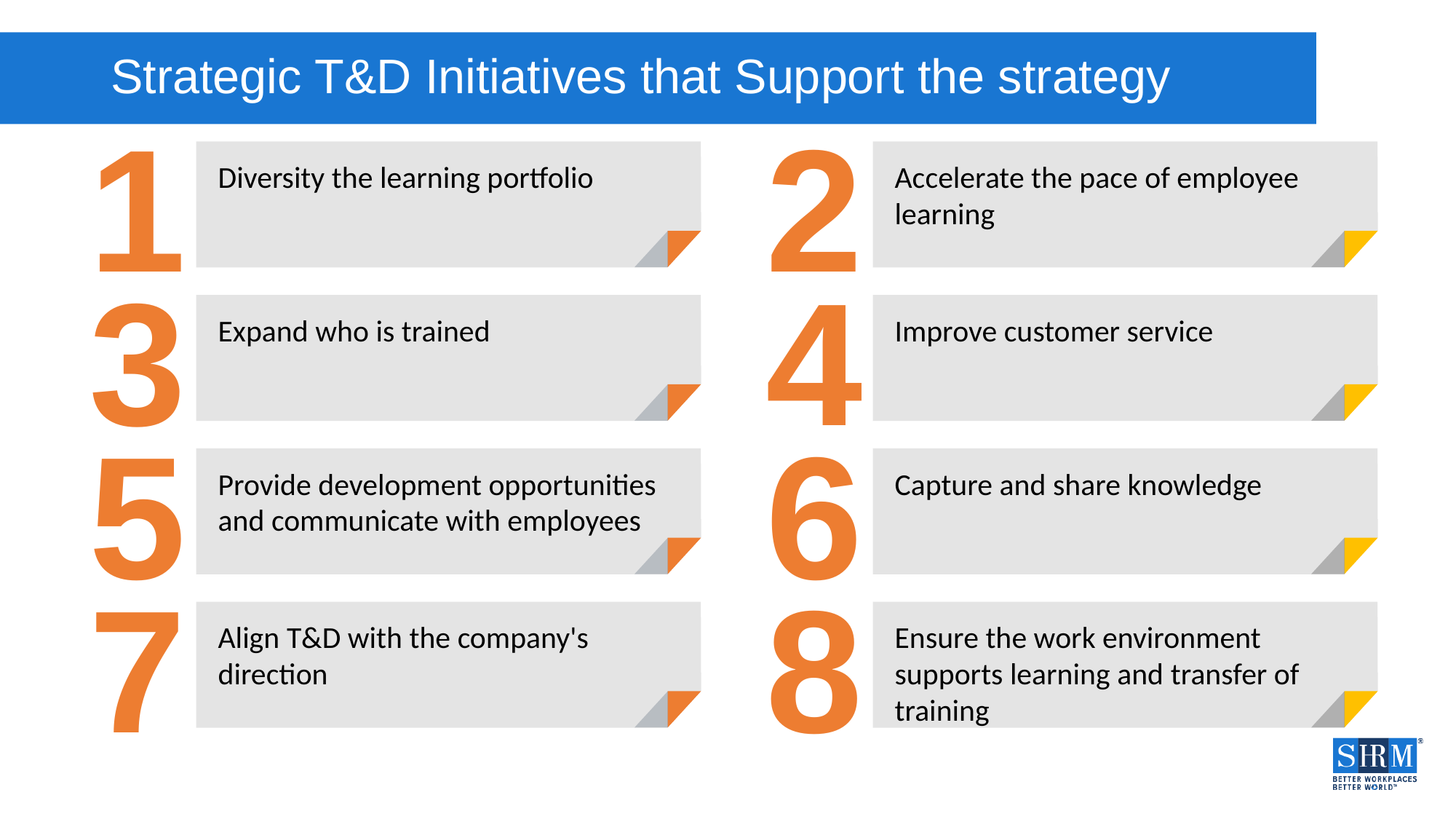

# Strategic T&D Initiatives that Support the strategy
1
2
Diversity the learning portfolio

Accelerate the pace of employee learning

3
4
Expand who is trained

Improve customer service

5
6
Provide development opportunities and communicate with employees

Capture and share knowledge

7
8
Align T&D with the company's direction

Ensure the work environment supports learning and transfer of training